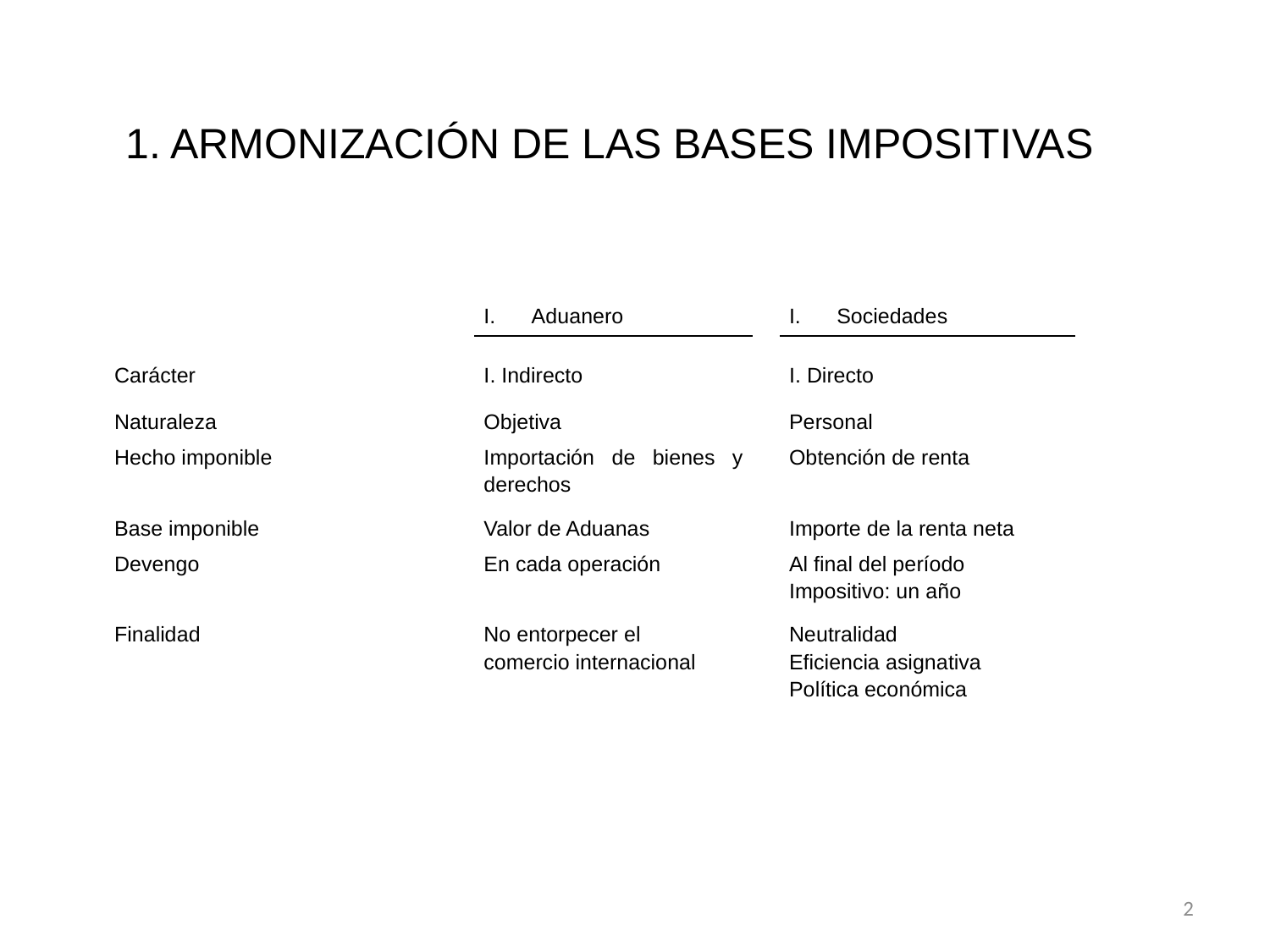

1. ARMONIZACIÓN DE LAS BASES IMPOSITIVAS
|  | Aduanero |  | Sociedades |
| --- | --- | --- | --- |
| Carácter | I. Indirecto |  | I. Directo |
| Naturaleza | Objetiva |  | Personal |
| Hecho imponible | Importación de bienes y derechos |  | Obtención de renta |
| Base imponible | Valor de Aduanas |  | Importe de la renta neta |
| Devengo | En cada operación |  | Al final del período Impositivo: un año |
| Finalidad | No entorpecer el comercio internacional |  | Neutralidad Eficiencia asignativa Política económica |
2